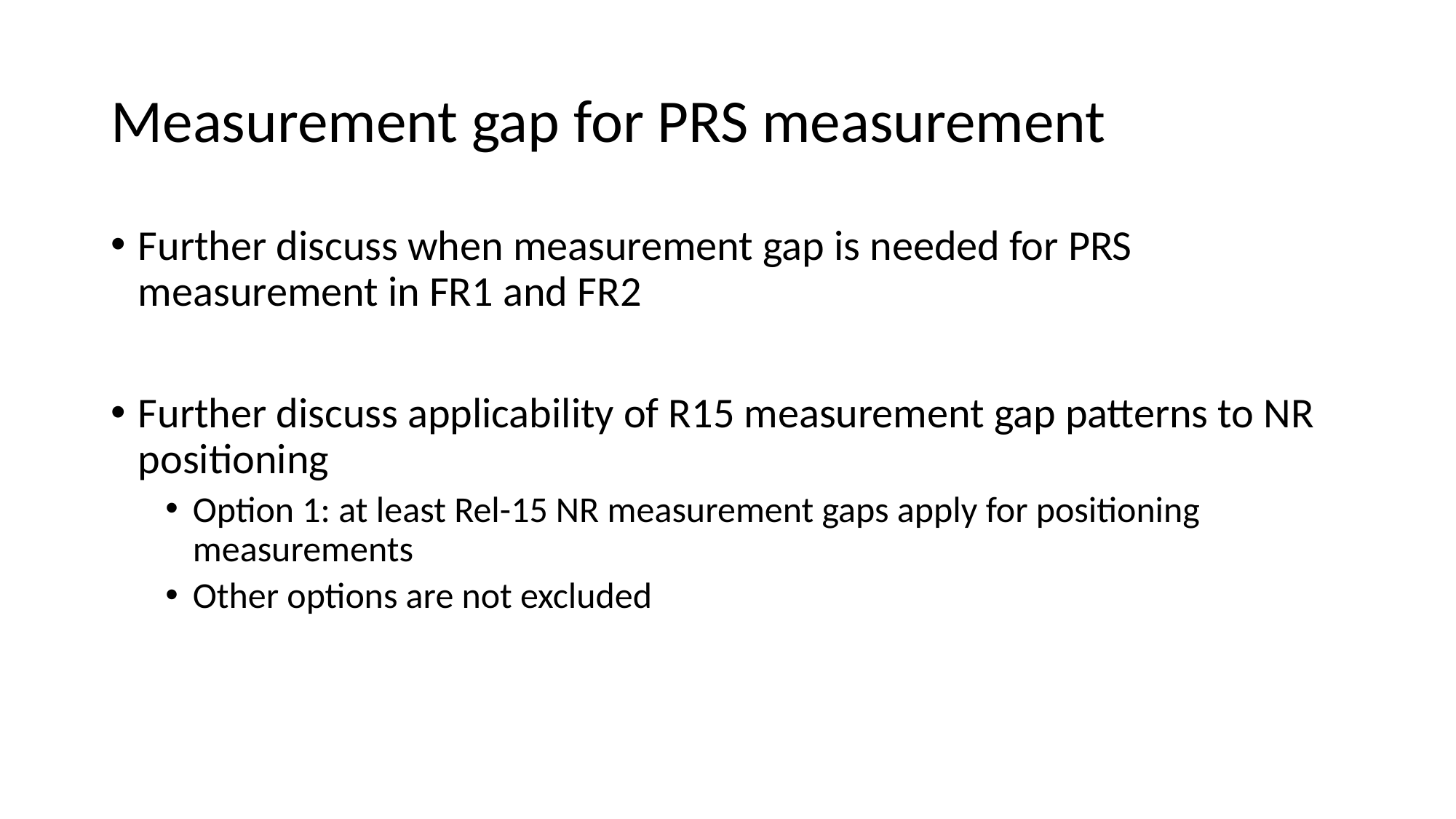

# Measurement gap for PRS measurement
Further discuss when measurement gap is needed for PRS measurement in FR1 and FR2

Further discuss applicability of R15 measurement gap patterns to NR positioning
Option 1: at least Rel-15 NR measurement gaps apply for positioning measurements
Other options are not excluded